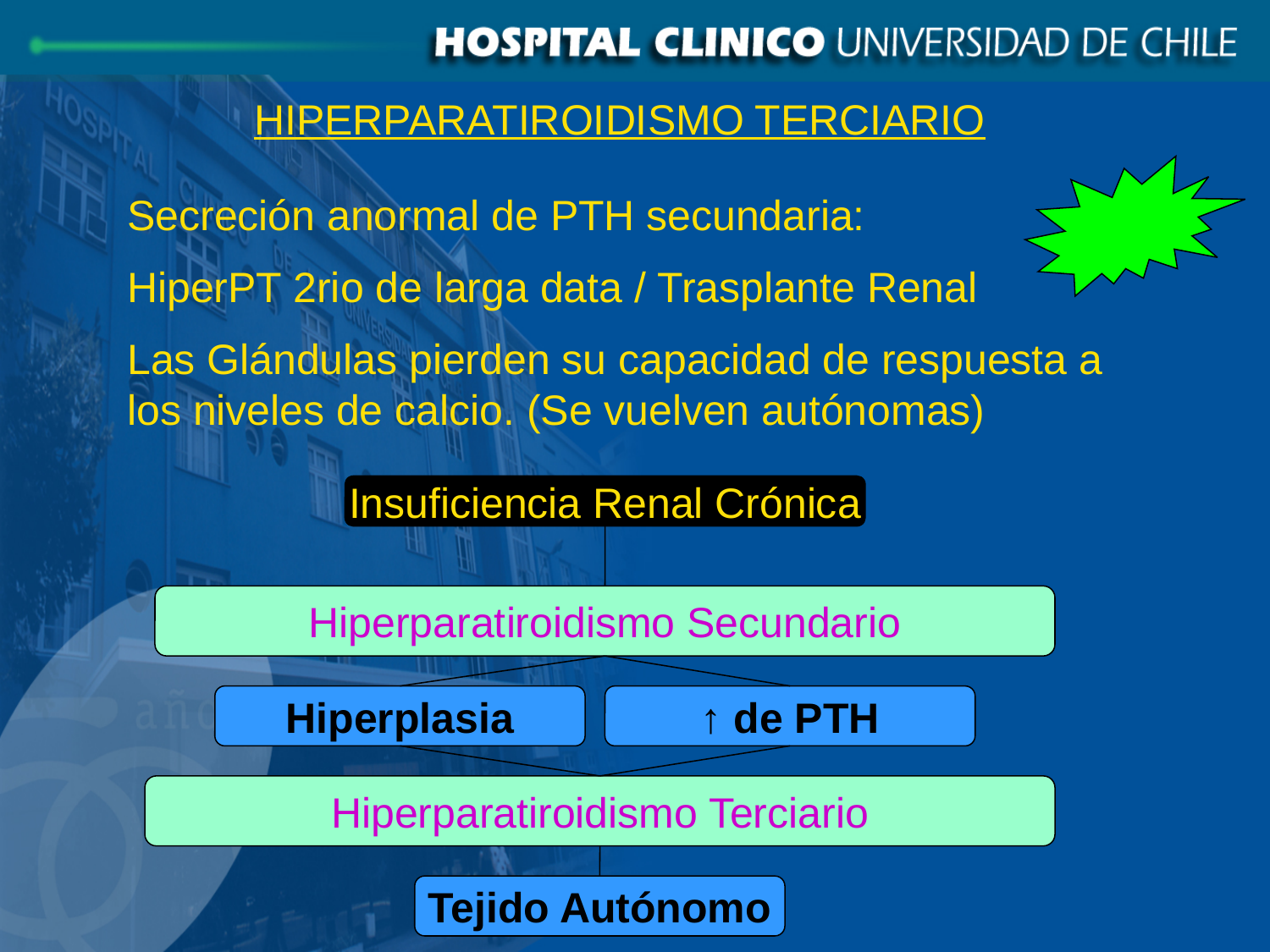

HIPERPARATIROIDISMO TERCIARIO

Secreción anormal de PTH secundaria:
HiperPT 2rio de larga data / Trasplante Renal
Las Glándulas pierden su capacidad de respuesta a los niveles de calcio. (Se vuelven autónomas)

Insuficiencia Renal Crónica
Hiperparatiroidismo Secundario
Hiperplasia
↑ de PTH
Hiperparatiroidismo Terciario
Tejido Autónomo